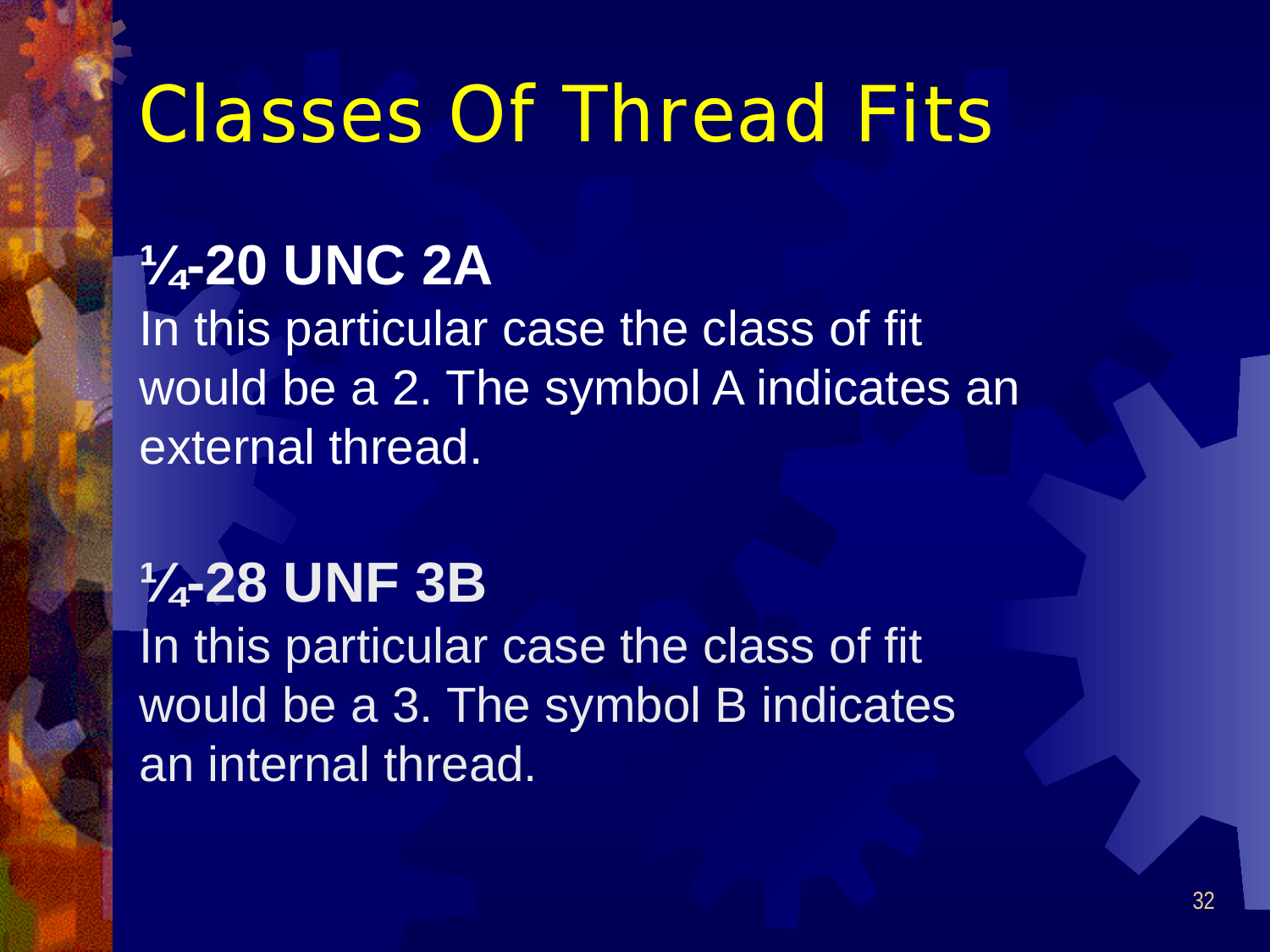

# Classes Of Thread Fits
¼-20 UNC 2A
In this particular case the class of fit would be a 2. The symbol A indicates an external thread.
¼-28 UNF 3B
In this particular case the class of fit would be a 3. The symbol B indicates an internal thread.
32